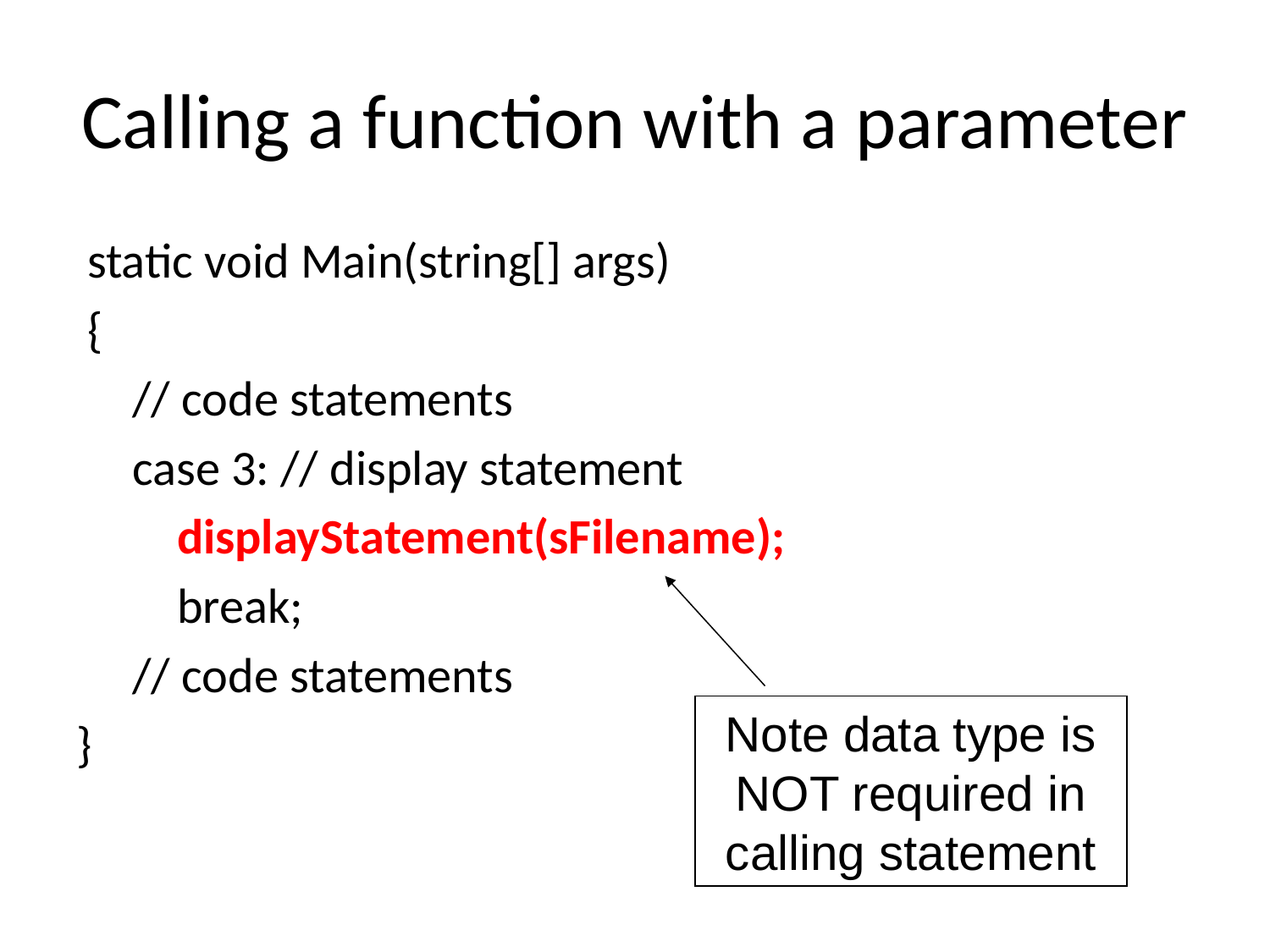

# Calling a function with a parameter
 static void Main(string[] args)
 {
     // code statements
     case 3: // display statement
         displayStatement(sFilename);
         break;
     // code statements
}

Note data type is NOT required in calling statement